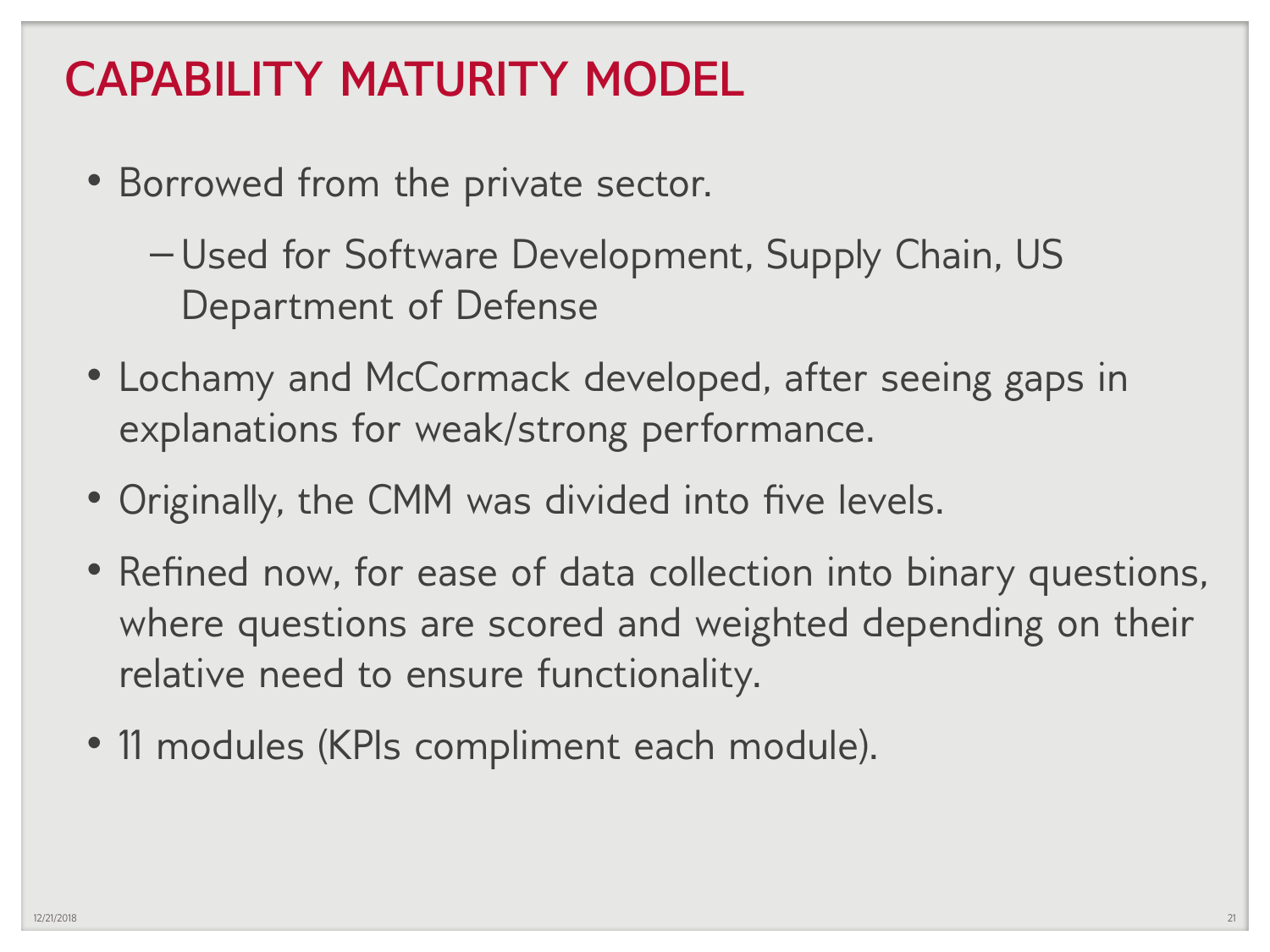

# CAPABILITY MATURITY MODEL
Borrowed from the private sector.
Used for Software Development, Supply Chain, US Department of Defense
Lochamy and McCormack developed, after seeing gaps in explanations for weak/strong performance.
Originally, the CMM was divided into five levels.
Refined now, for ease of data collection into binary questions, where questions are scored and weighted depending on their relative need to ensure functionality.
11 modules (KPIs compliment each module).
12/21/2018
21